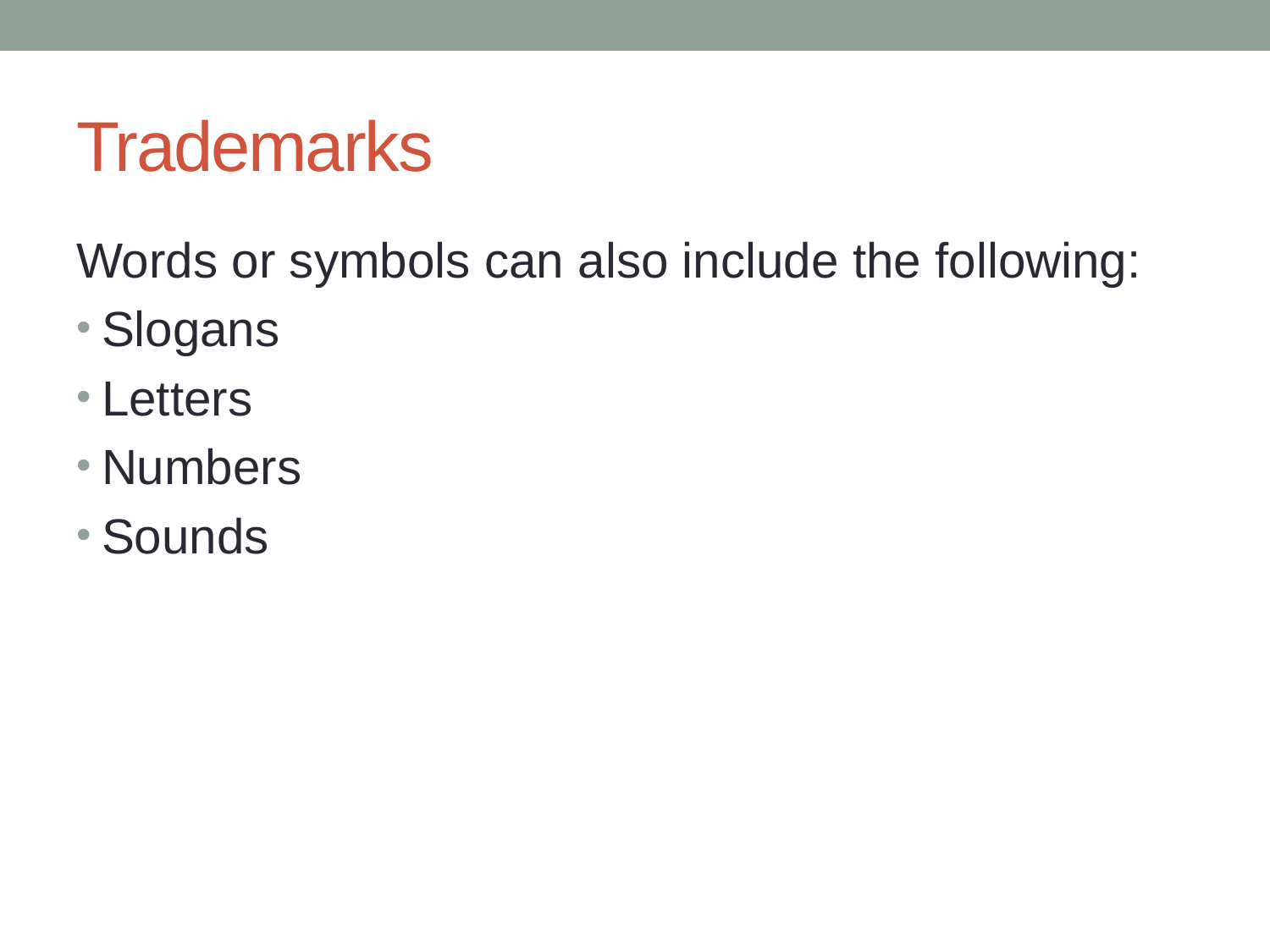

# Trademarks
Words or symbols can also include the following:
Slogans
Letters
Numbers
Sounds